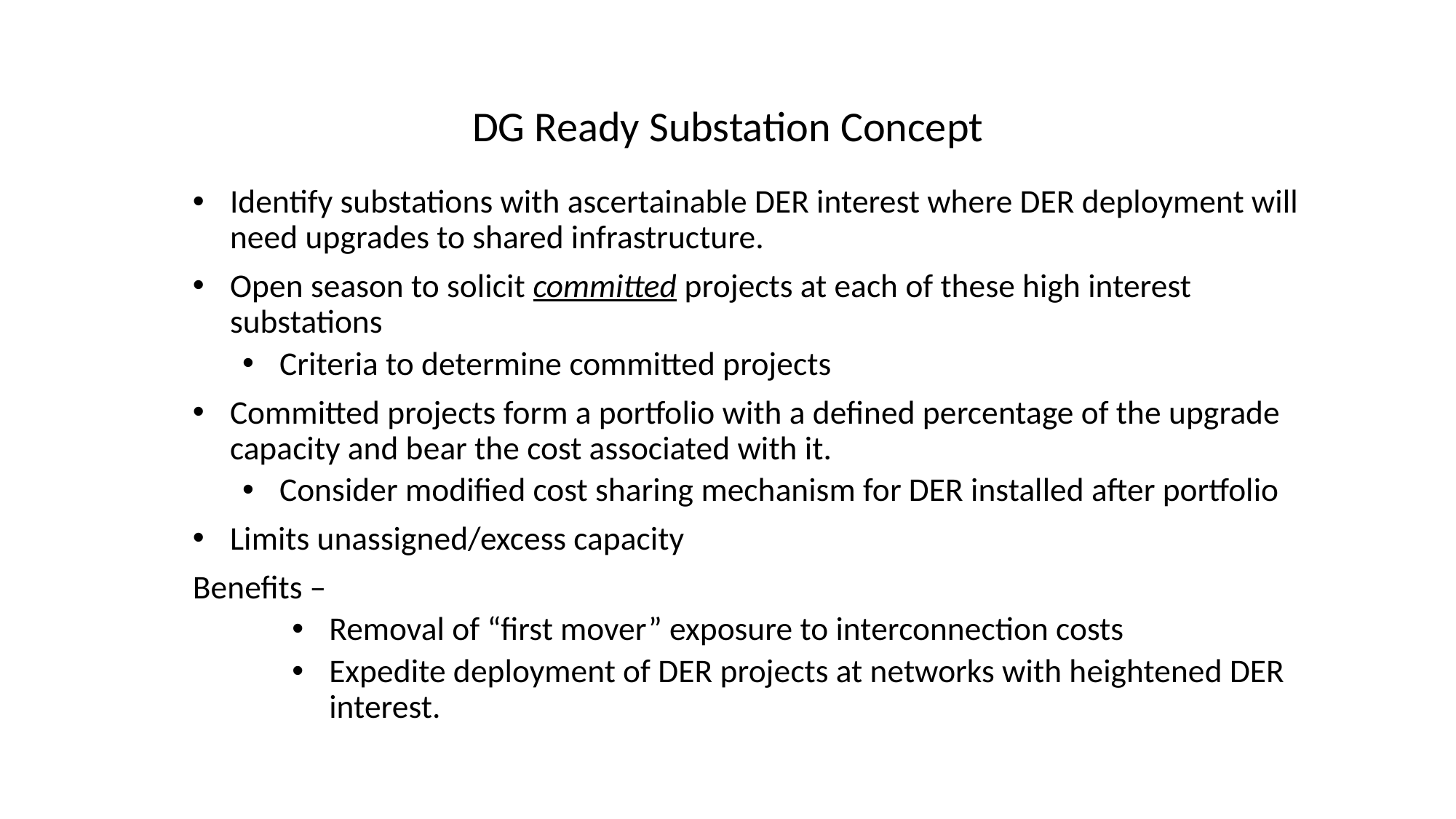

# DG Ready Substation Concept
Identify substations with ascertainable DER interest where DER deployment will need upgrades to shared infrastructure.
Open season to solicit committed projects at each of these high interest substations
Criteria to determine committed projects
Committed projects form a portfolio with a defined percentage of the upgrade capacity and bear the cost associated with it.
Consider modified cost sharing mechanism for DER installed after portfolio
Limits unassigned/excess capacity
Benefits –
Removal of “first mover” exposure to interconnection costs
Expedite deployment of DER projects at networks with heightened DER interest.